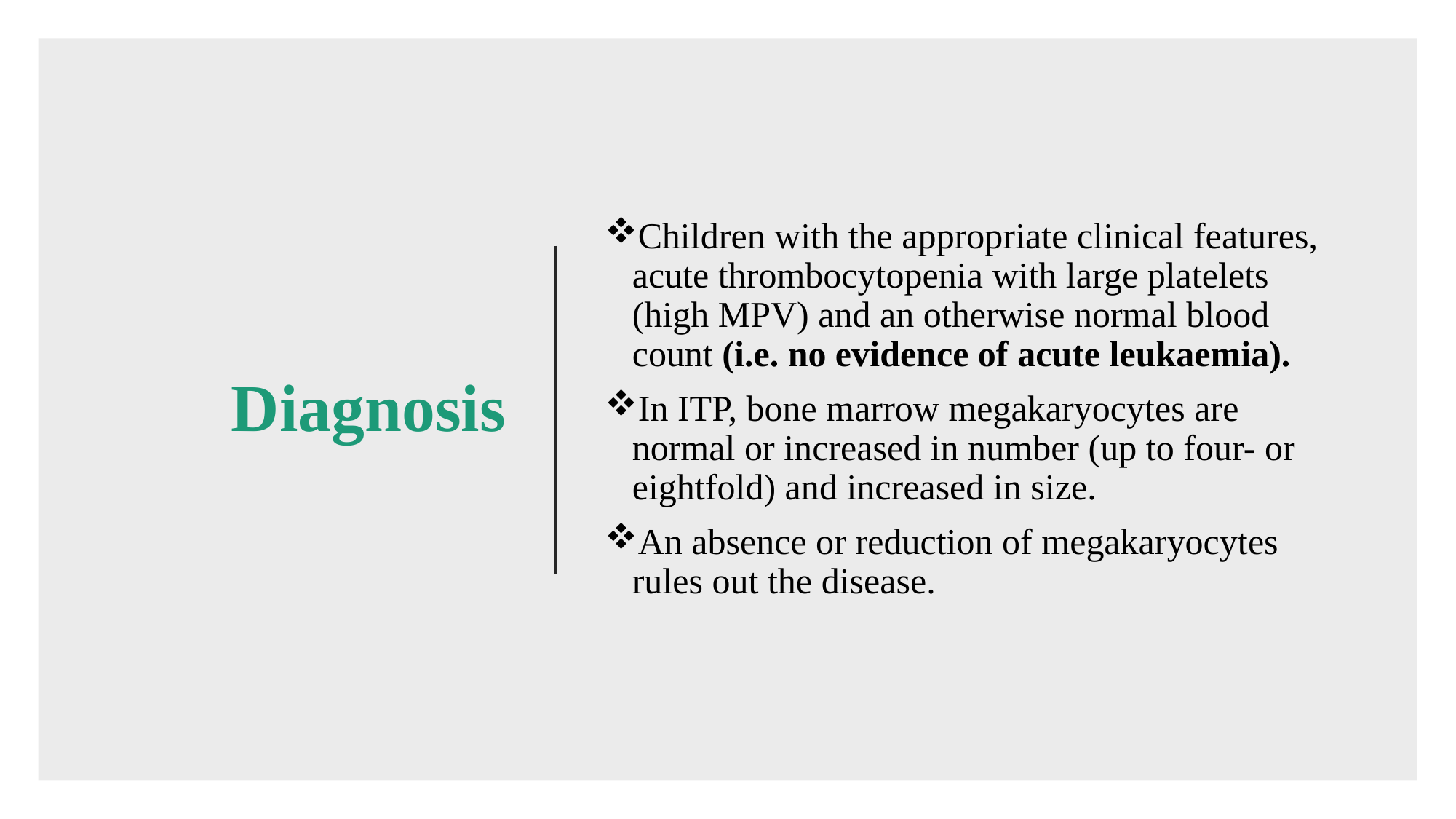

# Diagnosis
Children with the appropriate clinical features, acute thrombocytopenia with large platelets (high MPV) and an otherwise normal blood count (i.e. no evidence of acute leukaemia).
In ITP, bone marrow megakaryocytes are normal or increased in number (up to four- or eightfold) and increased in size.
An absence or reduction of megakaryocytes rules out the disease.